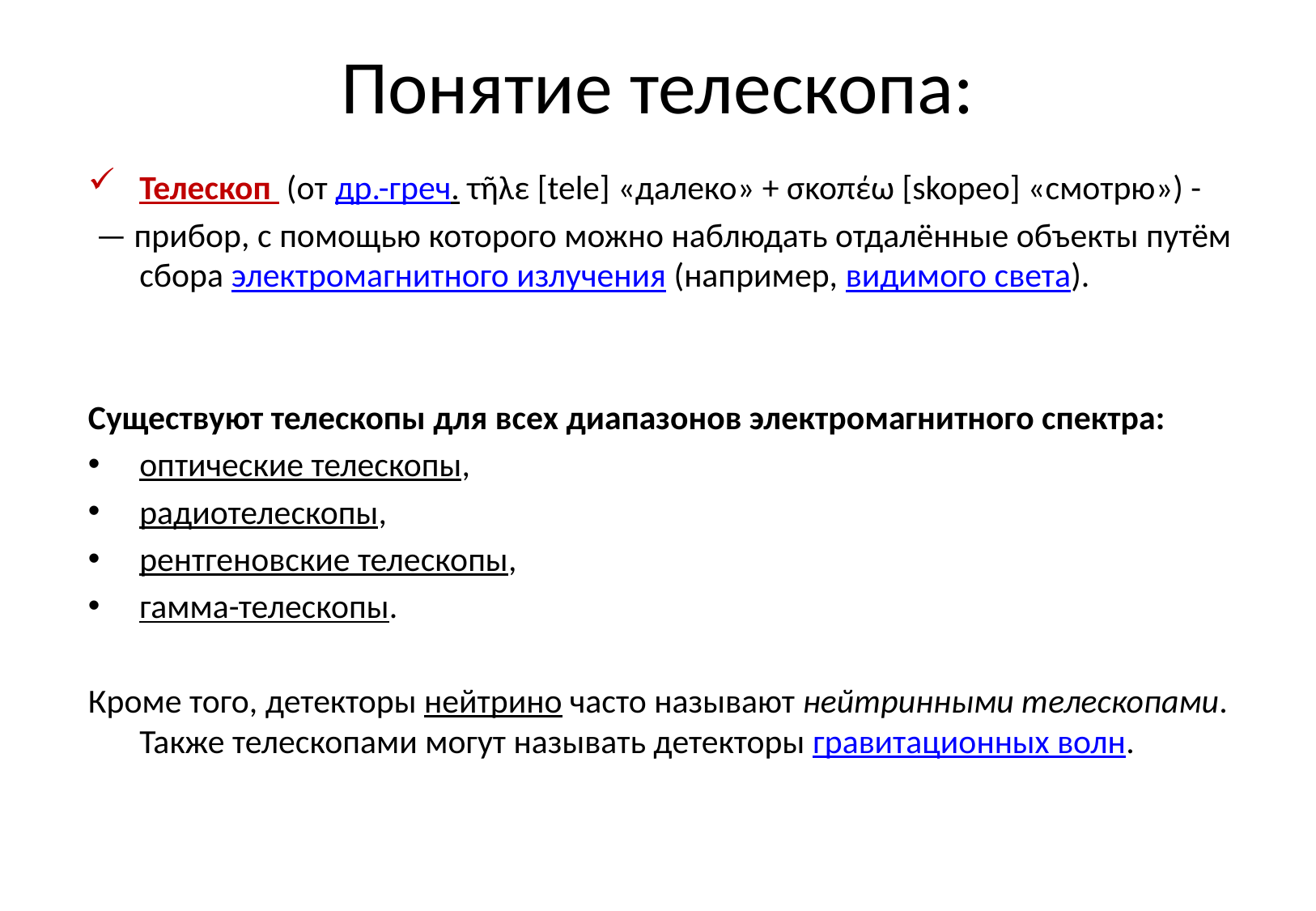

# Понятие телескопа:

Телескоп  (от др.-греч. τῆλε [tele] «далеко» + σκοπέω [skopeo] «смотрю») -
 — прибор, с помощью которого можно наблюдать отдалённые объекты путём сбора электромагнитного излучения (например, видимого света).

Существуют телескопы для всех диапазонов электромагнитного спектра:
оптические телескопы,
радиотелескопы,
рентгеновские телескопы,
гамма-телескопы.

Кроме того, детекторы нейтрино часто называют нейтринными телескопами. Также телескопами могут называть детекторы гравитационных волн.